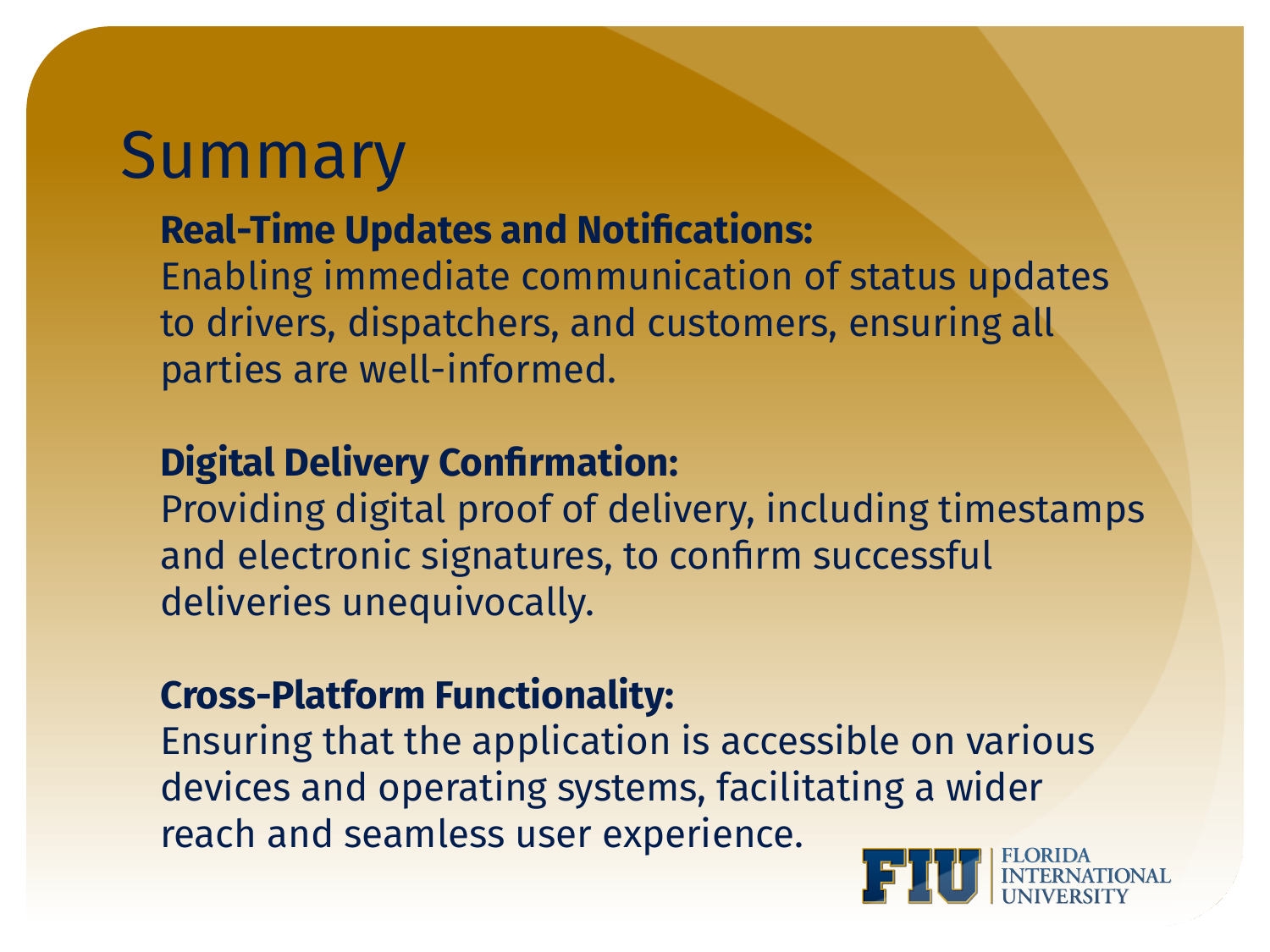

# Summary
Real-Time Updates and Notifications:
Enabling immediate communication of status updates to drivers, dispatchers, and customers, ensuring all parties are well-informed.

Digital Delivery Confirmation:
Providing digital proof of delivery, including timestamps and electronic signatures, to confirm successful deliveries unequivocally.

Cross-Platform Functionality:
Ensuring that the application is accessible on various devices and operating systems, facilitating a wider reach and seamless user experience.